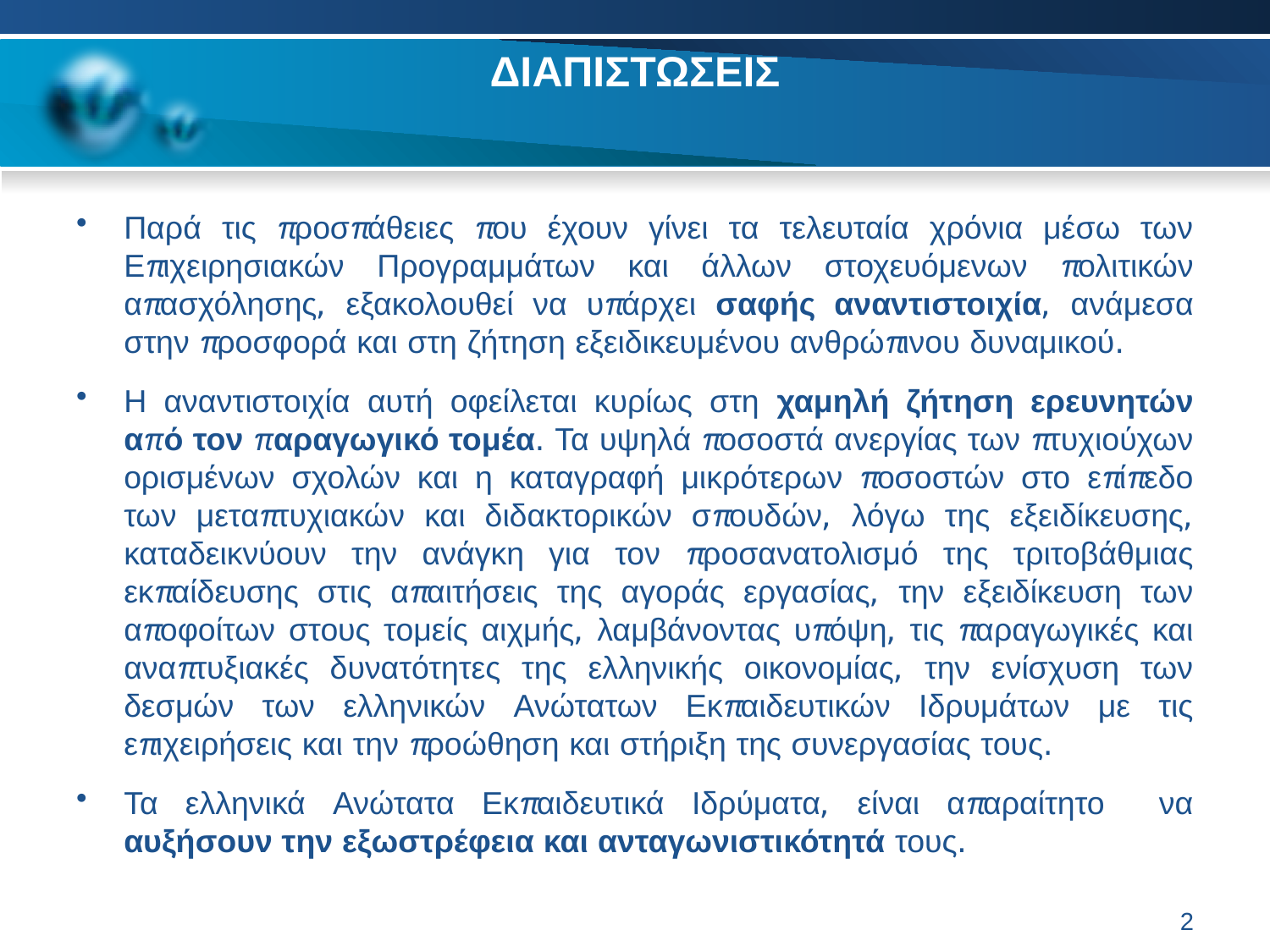

# ΔΙΑΠΙΣΤΩΣΕΙΣ
Παρά τις προσπάθειες που έχουν γίνει τα τελευταία χρόνια μέσω των Επιχειρησιακών Προγραμμάτων και άλλων στοχευόμενων πολιτικών απασχόλησης, εξακολουθεί να υπάρχει σαφής αναντιστοιχία, ανάμεσα στην προσφορά και στη ζήτηση εξειδικευμένου ανθρώπινου δυναμικού.
Η αναντιστοιχία αυτή οφείλεται κυρίως στη χαμηλή ζήτηση ερευνητών από τον παραγωγικό τομέα. Τα υψηλά ποσοστά ανεργίας των πτυχιούχων ορισμένων σχολών και η καταγραφή μικρότερων ποσοστών στο επίπεδο των μεταπτυχιακών και διδακτορικών σπουδών, λόγω της εξειδίκευσης, καταδεικνύουν την ανάγκη για τον προσανατολισμό της τριτοβάθμιας εκπαίδευσης στις απαιτήσεις της αγοράς εργασίας, την εξειδίκευση των αποφοίτων στους τομείς αιχμής, λαμβάνοντας υπόψη, τις παραγωγικές και αναπτυξιακές δυνατότητες της ελληνικής οικονομίας, την ενίσχυση των δεσμών των ελληνικών Ανώτατων Εκπαιδευτικών Ιδρυμάτων με τις επιχειρήσεις και την προώθηση και στήριξη της συνεργασίας τους.
Τα ελληνικά Ανώτατα Εκπαιδευτικά Ιδρύματα, είναι απαραίτητο  να αυξήσουν την εξωστρέφεια και ανταγωνιστικότητά τους.
2